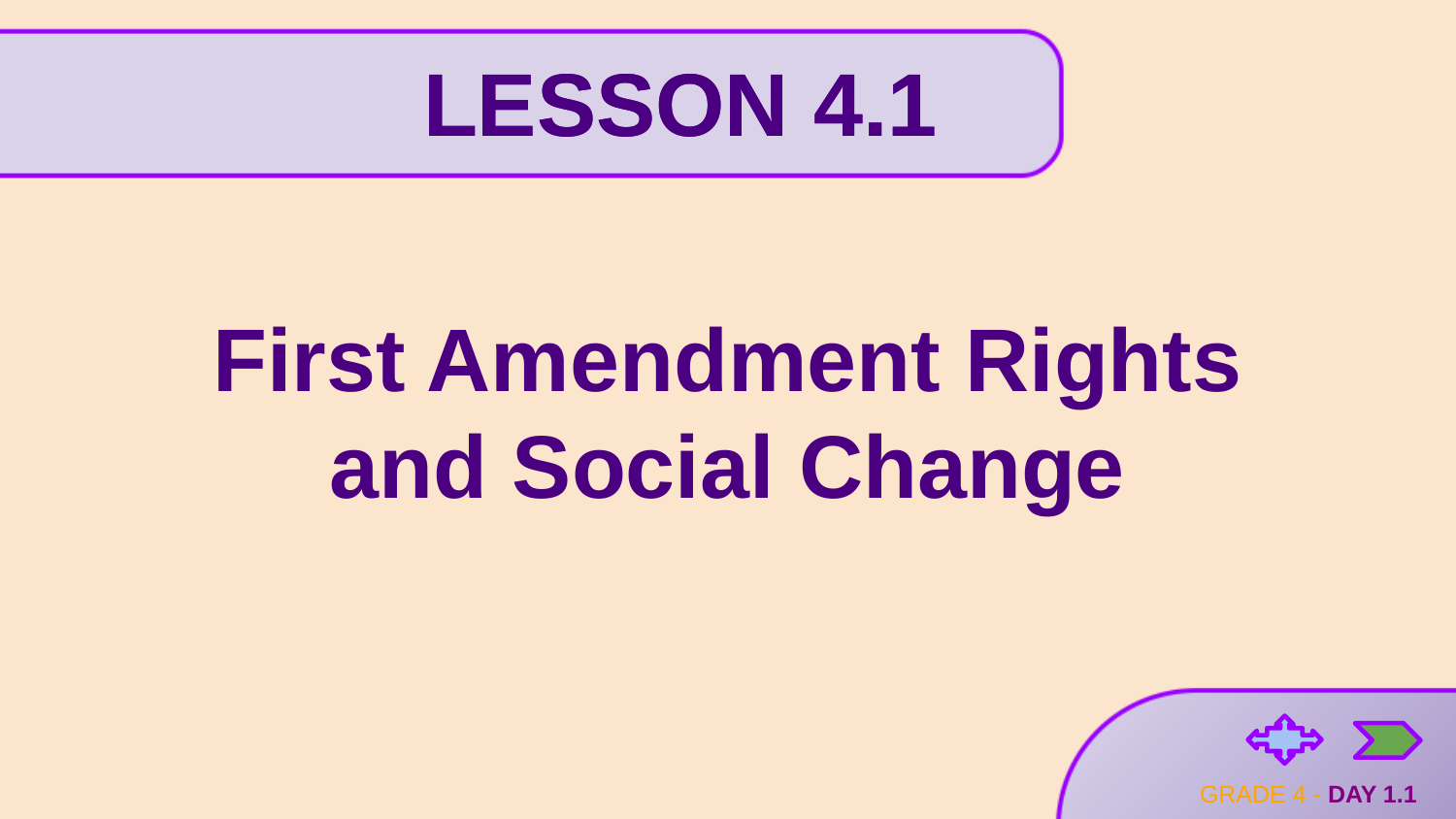

LESSON 4.1
LESSON 4.1
# First Amendment Rights and Social Change

GRADE 4 - DAY 1.1